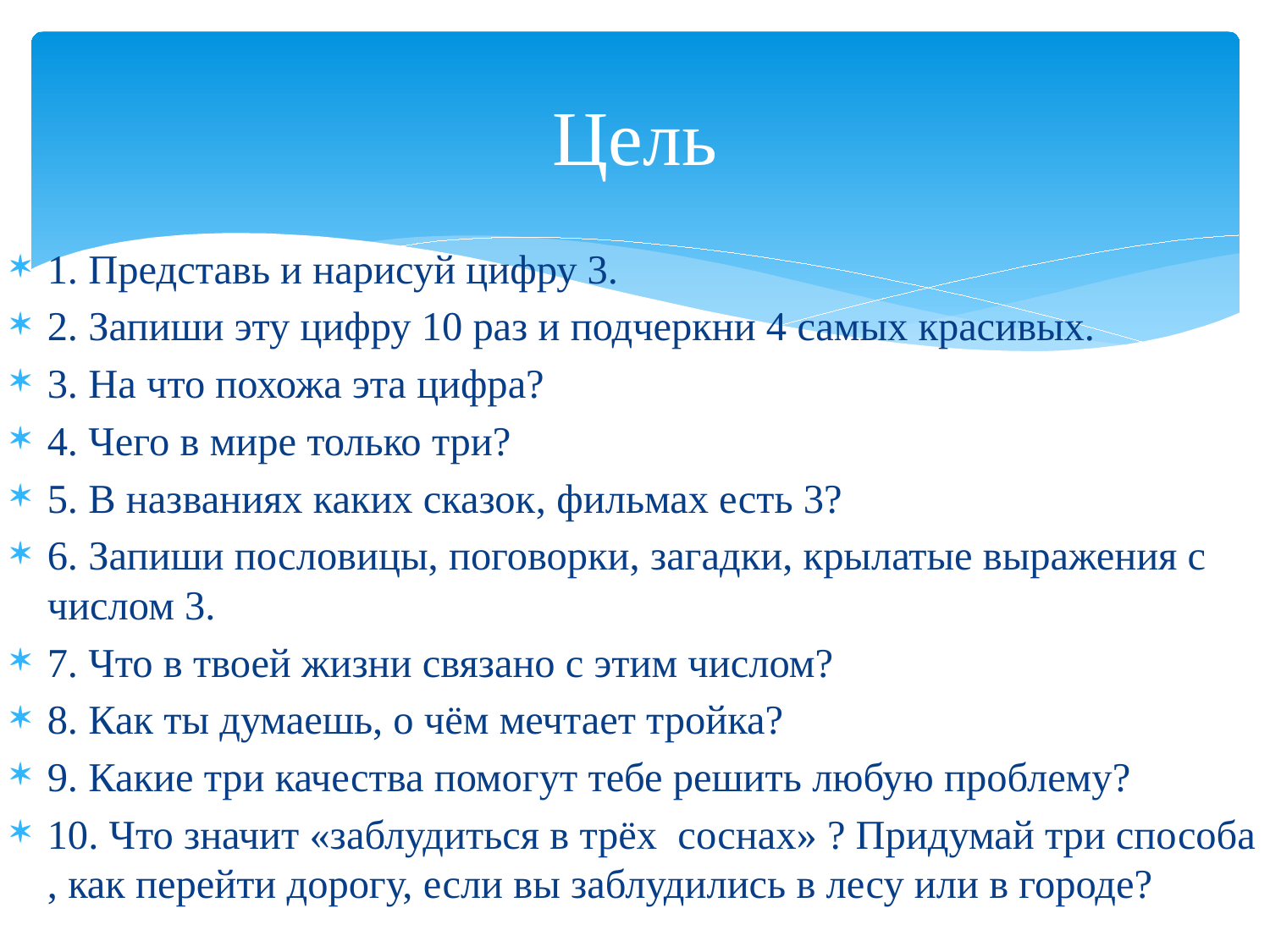

# Цель
1. Представь и нарисуй цифру 3.
2. Запиши эту цифру 10 раз и подчеркни 4 самых красивых.
3. На что похожа эта цифра?
4. Чего в мире только три?
5. В названиях каких сказок, фильмах есть 3?
6. Запиши пословицы, поговорки, загадки, крылатые выражения с числом 3.
7. Что в твоей жизни связано с этим числом?
8. Как ты думаешь, о чём мечтает тройка?
9. Какие три качества помогут тебе решить любую проблему?
10. Что значит «заблудиться в трёх  соснах» ? Придумай три способа , как перейти дорогу, если вы заблудились в лесу или в городе?